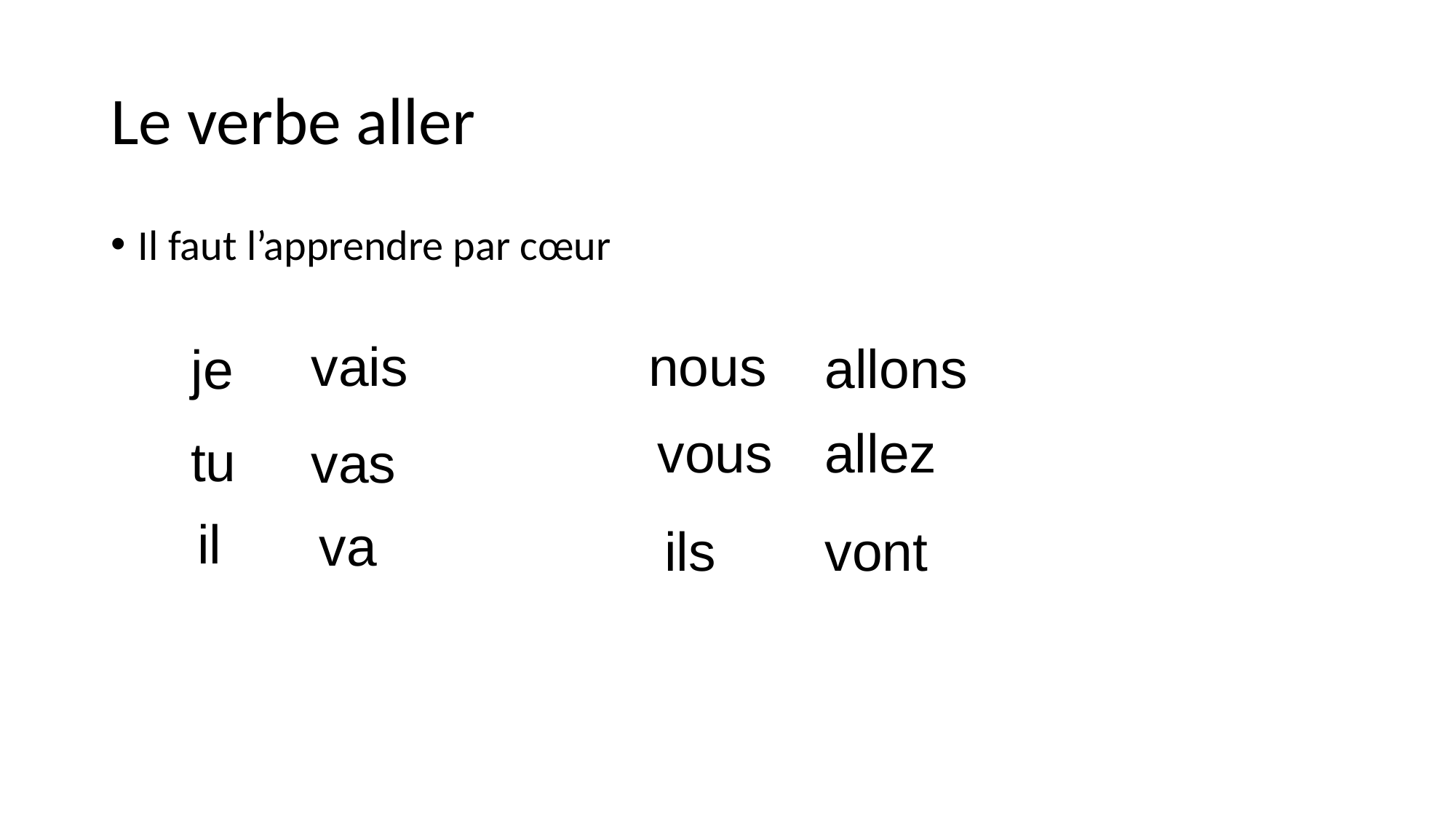

# Le verbe aller
Il faut l’apprendre par cœur

nous

vais

allons

je

vous

allez

tu

vas

il

va

ils

vont